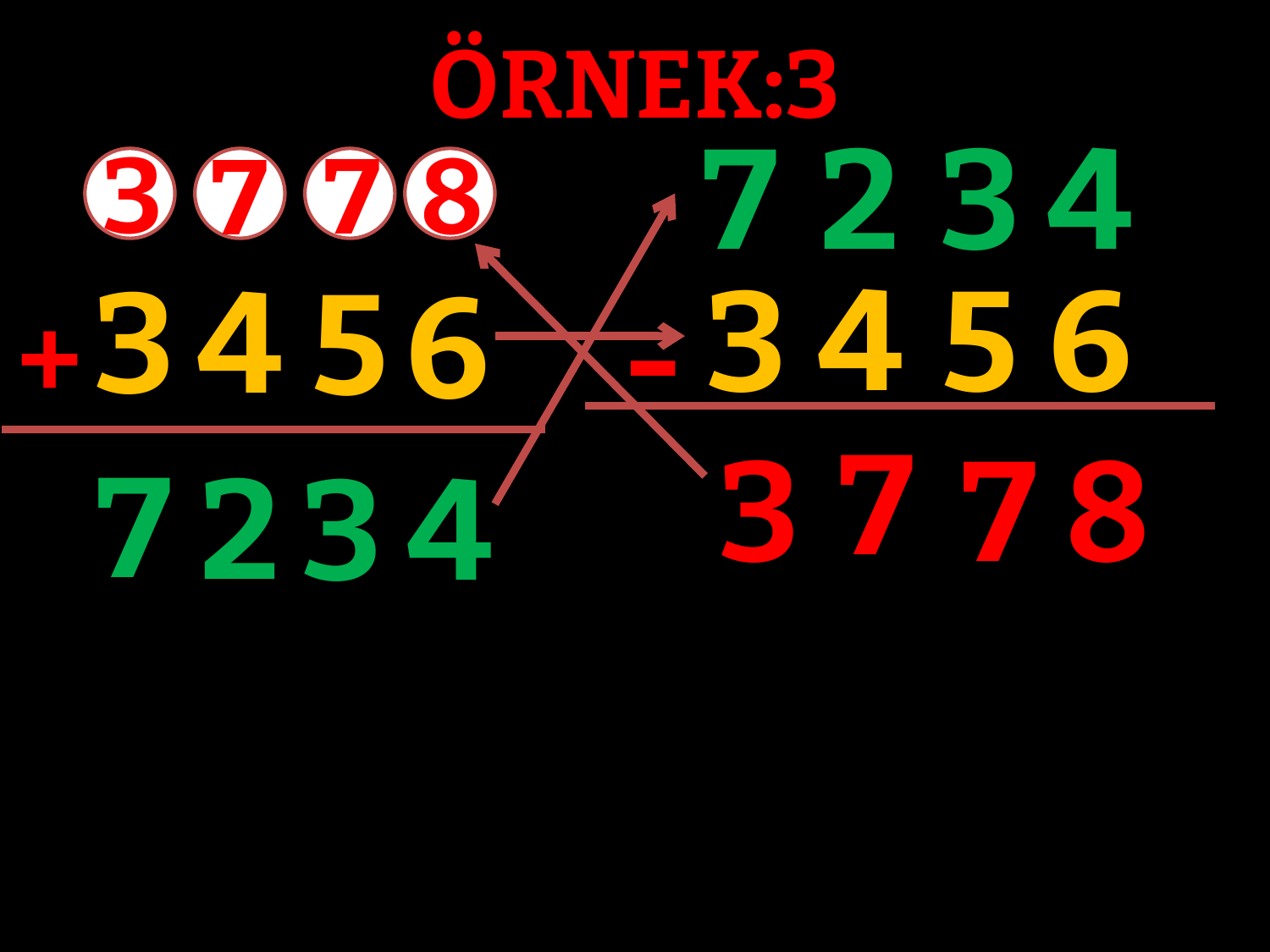

ÖRNEK:3
2
7
3
4
3
8
7
7

4
3
5
6
3
4
5
6
-
+
7
7
8
3
7
2
3
4